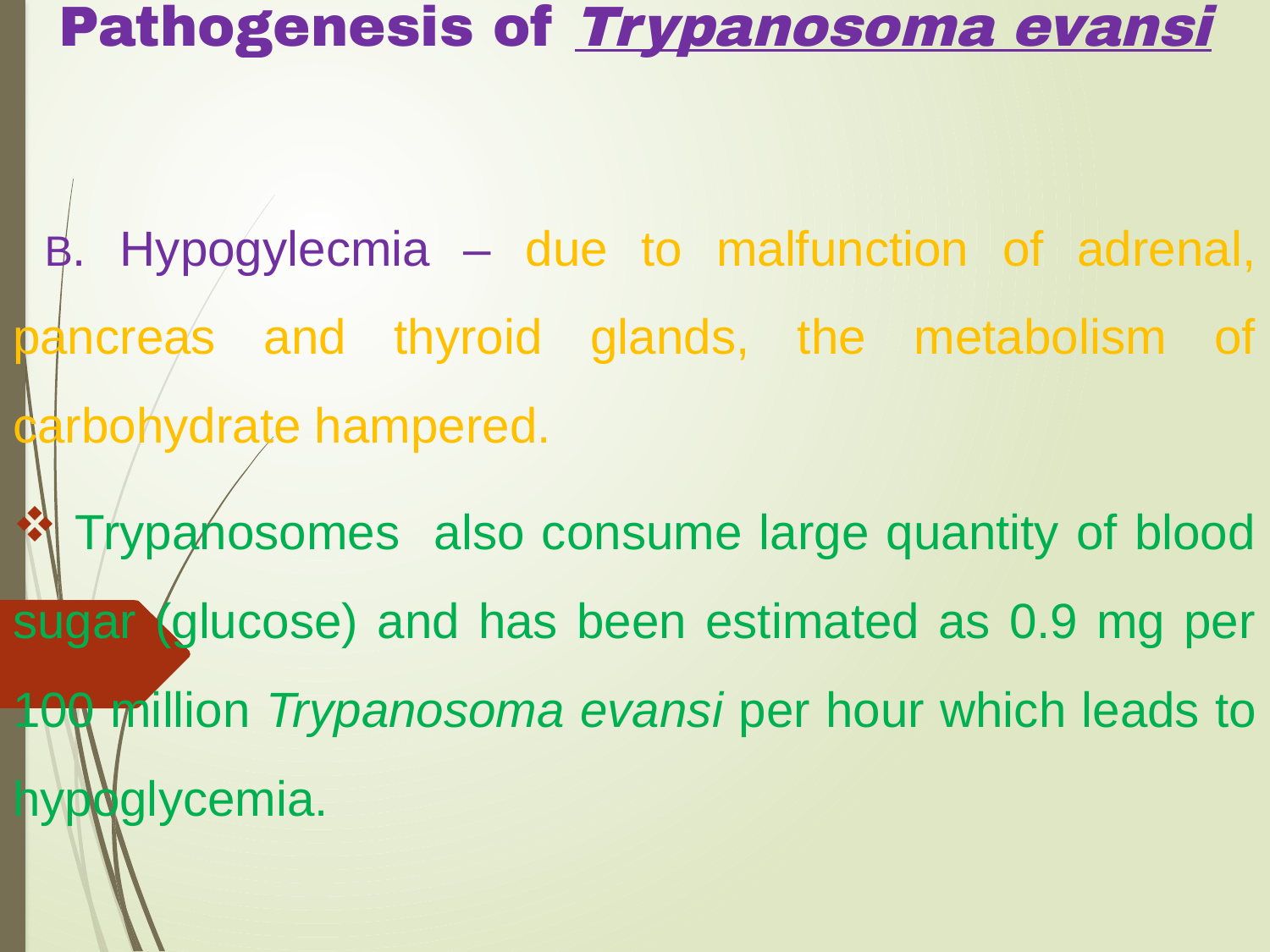

# Pathogenesis of Trypanosoma evansi

 B. Hypogylecmia – due to malfunction of adrenal, pancreas and thyroid glands, the metabolism of carbohydrate hampered.
 Trypanosomes  also consume large quantity of blood sugar (glucose) and has been estimated as 0.9 mg per 100 million Trypanosoma evansi per hour which leads to hypoglycemia.